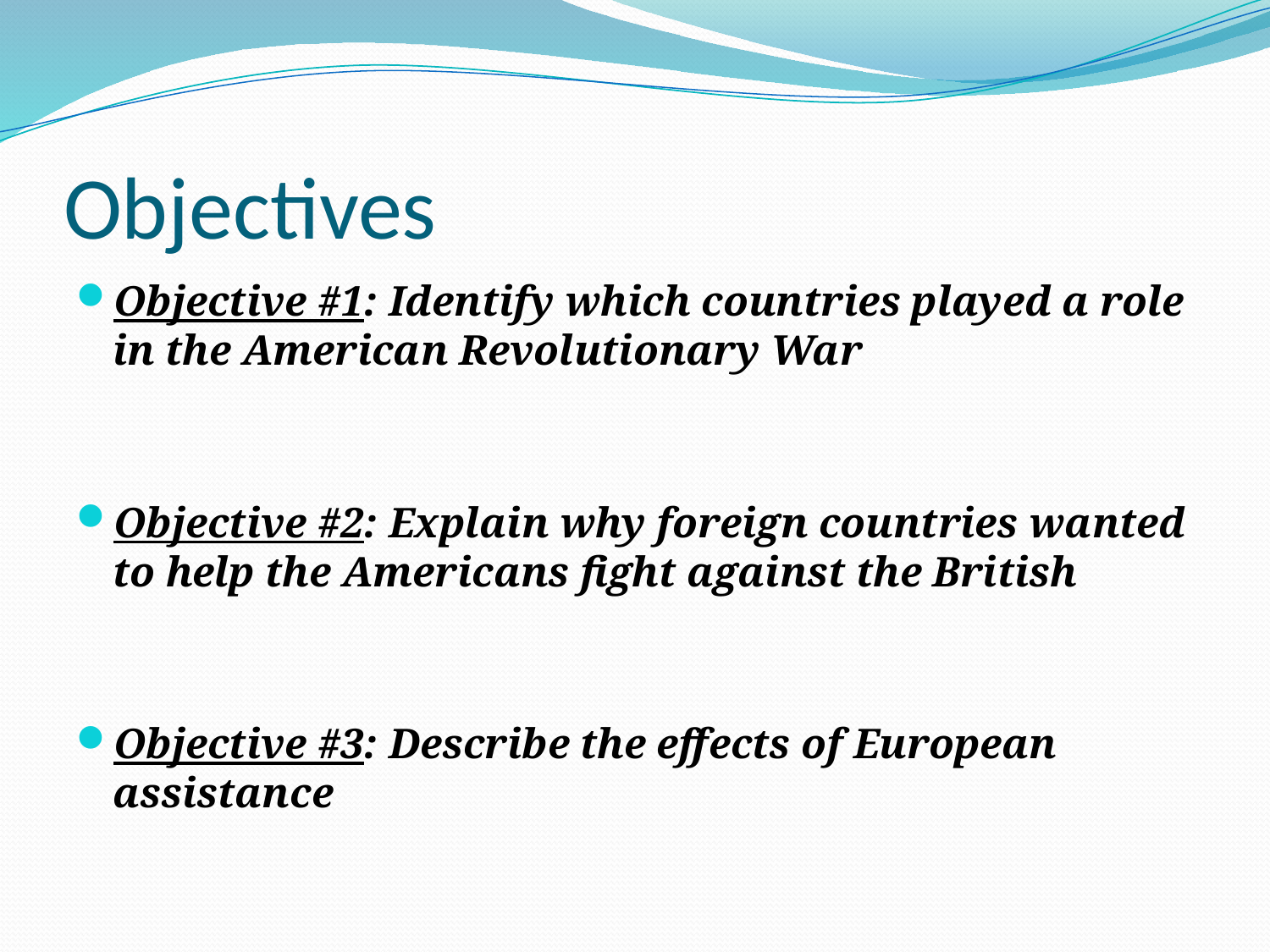

# Objectives
Objective #1: Identify which countries played a role in the American Revolutionary War

Objective #2: Explain why foreign countries wanted to help the Americans fight against the British

Objective #3: Describe the effects of European assistance